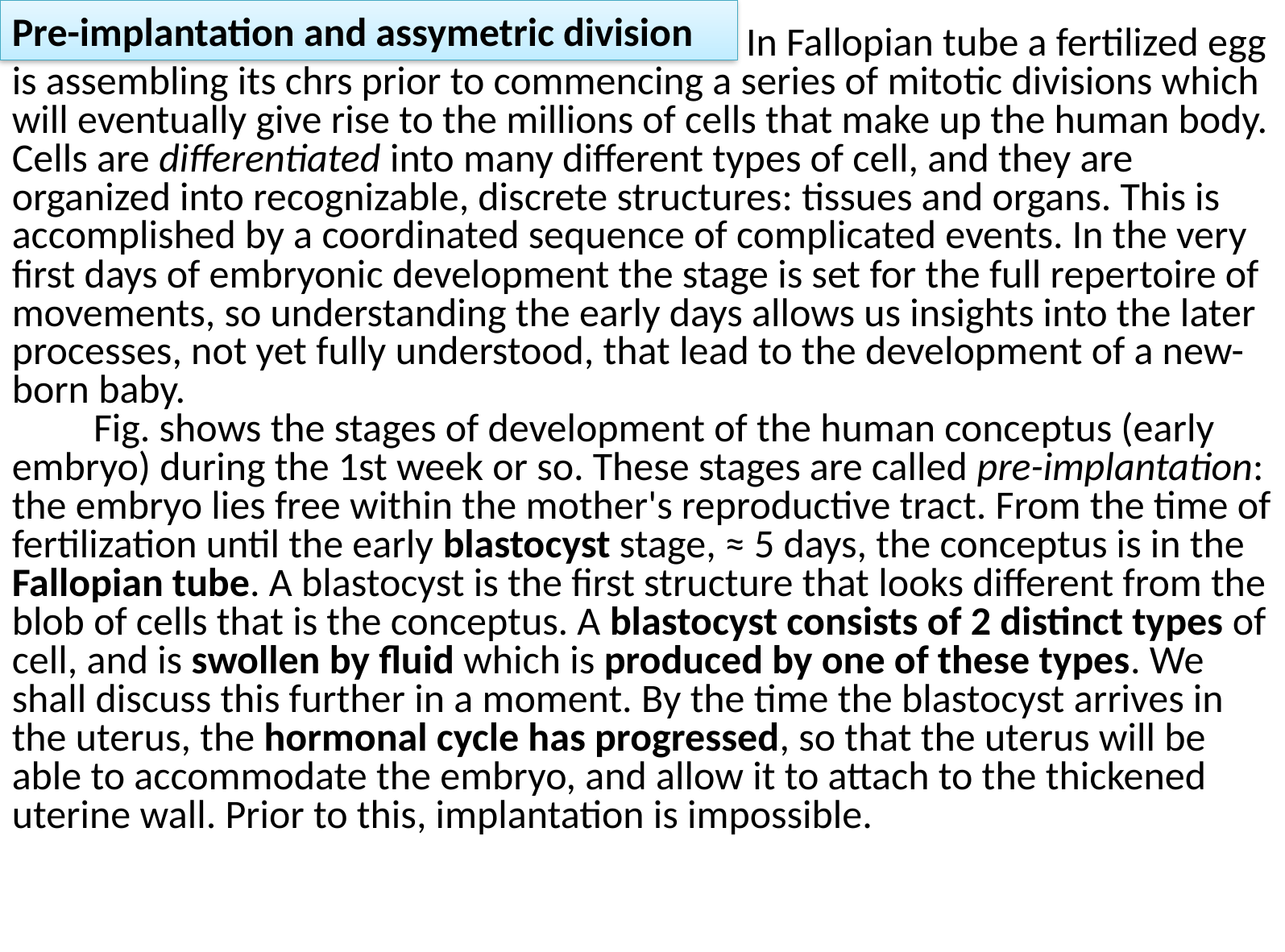

Pre-implantation and assymetric division
                                                                                 In Fallopian tube a fertilized egg is assembling its chrs prior to commencing a series of mitotic divisions which will eventually give rise to the millions of cells that make up the human body. Cells are differentiated into many different types of cell, and they are organized into recognizable, discrete structures: tissues and organs. This is accomplished by a coordinated sequence of complicated events. In the very first days of embryonic development the stage is set for the full repertoire of movements, so understanding the early days allows us insights into the later processes, not yet fully understood, that lead to the development of a new-born baby.
         Fig. shows the stages of development of the human conceptus (early embryo) during the 1st week or so. These stages are called pre-implantation: the embryo lies free within the mother's reproductive tract. From the time of fertilization until the early blastocyst stage, ≈ 5 days, the conceptus is in the Fallopian tube. A blastocyst is the first structure that looks different from the blob of cells that is the conceptus. A blastocyst consists of 2 distinct types of cell, and is swollen by fluid which is produced by one of these types. We shall discuss this further in a moment. By the time the blastocyst arrives in the uterus, the hormonal cycle has progressed, so that the uterus will be able to accommodate the embryo, and allow it to attach to the thickened uterine wall. Prior to this, implantation is impossible.